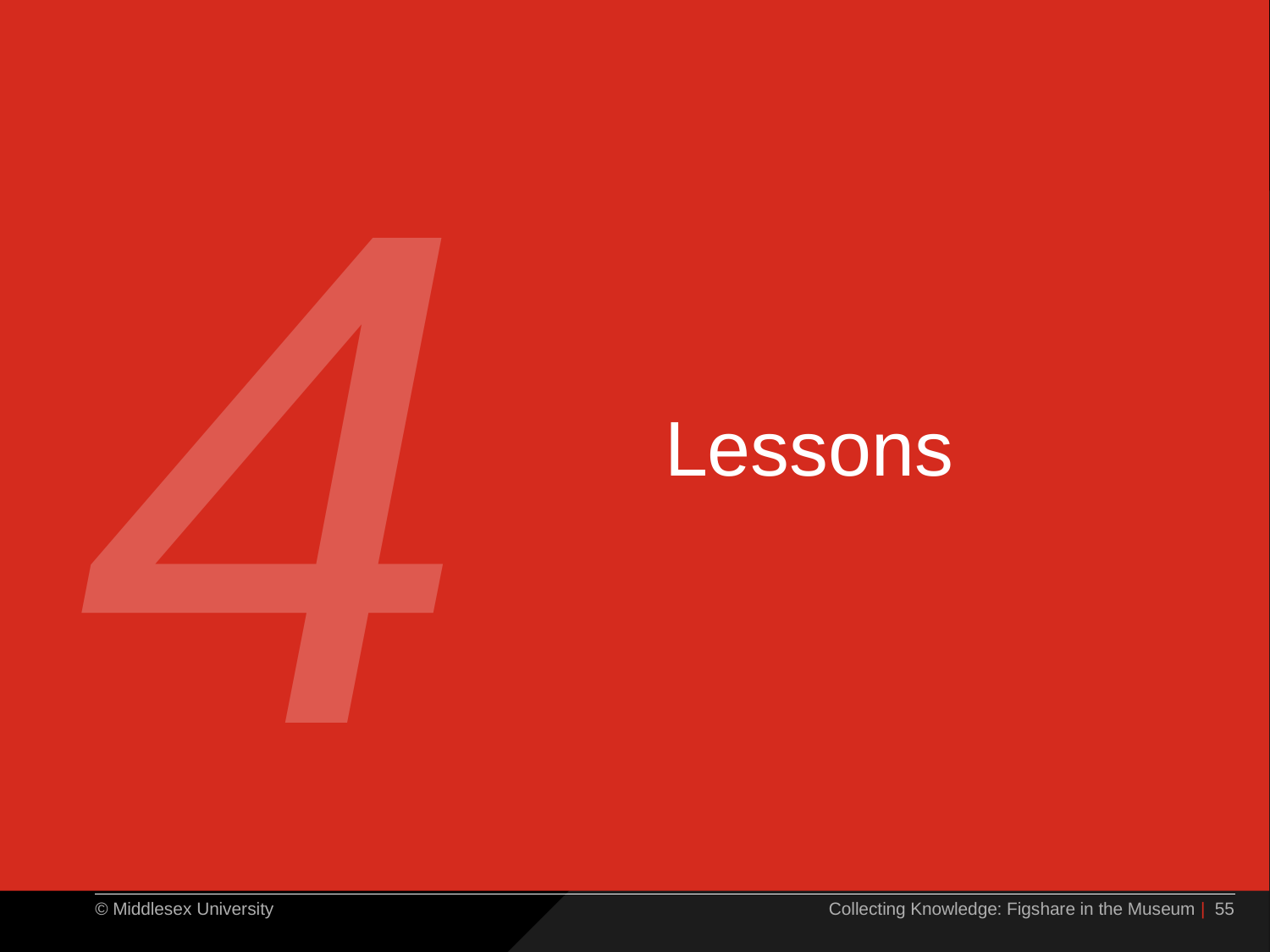

4
Lessons
Collecting Knowledge: Figshare in the Museum
|  55